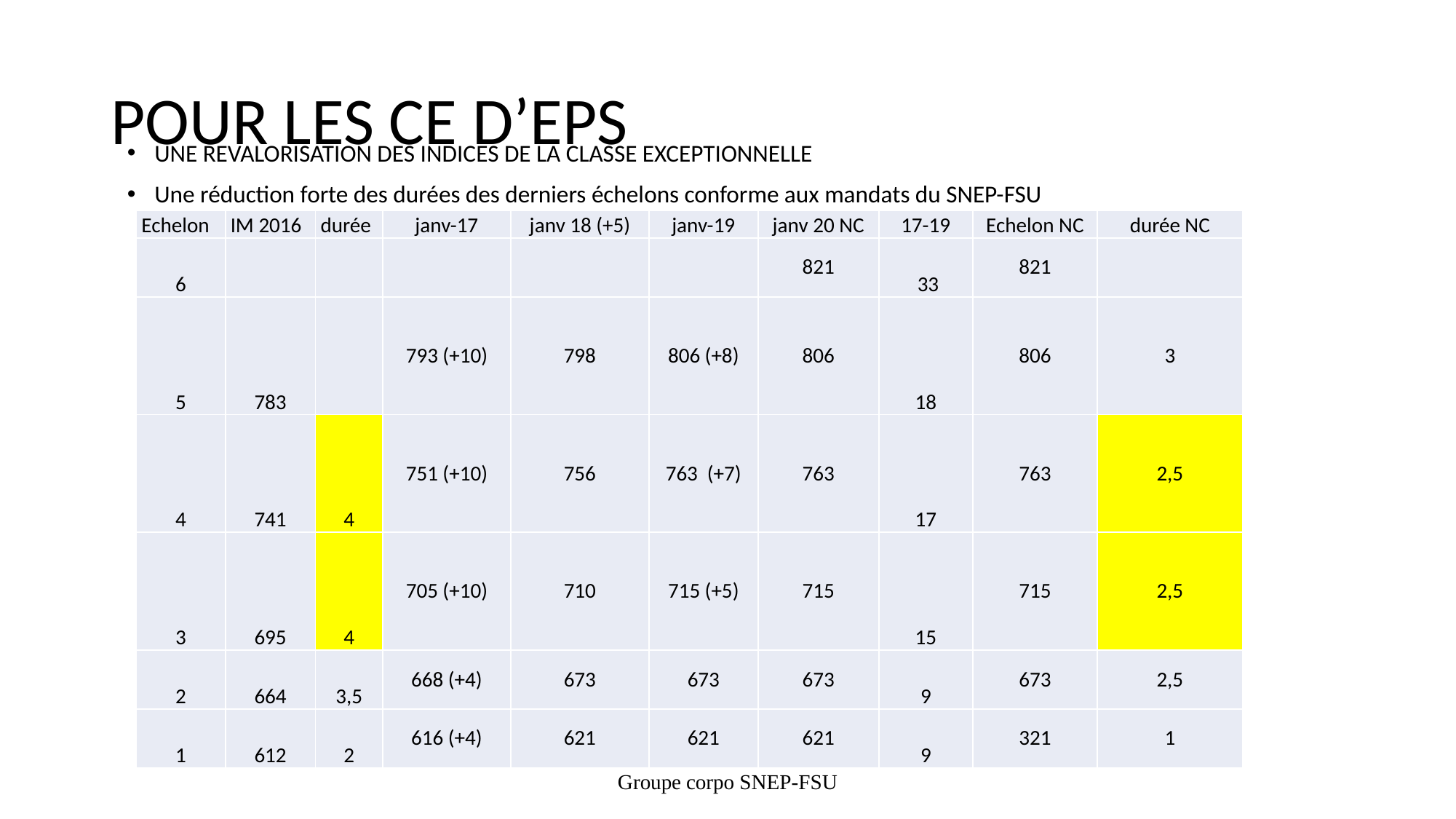

# POUR LES CE D’EPS
UNE REVALORISATION DES INDICES DE LA CLASSE EXCEPTIONNELLE
Une réduction forte des durées des derniers échelons conforme aux mandats du SNEP-FSU

| Echelon | IM 2016 | durée | janv-17 | janv 18 (+5) | janv-19 | janv 20 NC | 17-19 | Echelon NC | durée NC |
| --- | --- | --- | --- | --- | --- | --- | --- | --- | --- |
| 6 |  |  |  |  |  | 821 | 33 | 821 |  |
| 5 | 783 |  | 793 (+10) | 798 | 806 (+8) | 806 | 18 | 806 | 3 |
| 4 | 741 | 4 | 751 (+10) | 756 | 763 (+7) | 763 | 17 | 763 | 2,5 |
| 3 | 695 | 4 | 705 (+10) | 710 | 715 (+5) | 715 | 15 | 715 | 2,5 |
| 2 | 664 | 3,5 | 668 (+4) | 673 | 673 | 673 | 9 | 673 | 2,5 |
| 1 | 612 | 2 | 616 (+4) | 621 | 621 | 621 | 9 | 321 | 1 |
Groupe corpo SNEP-FSU